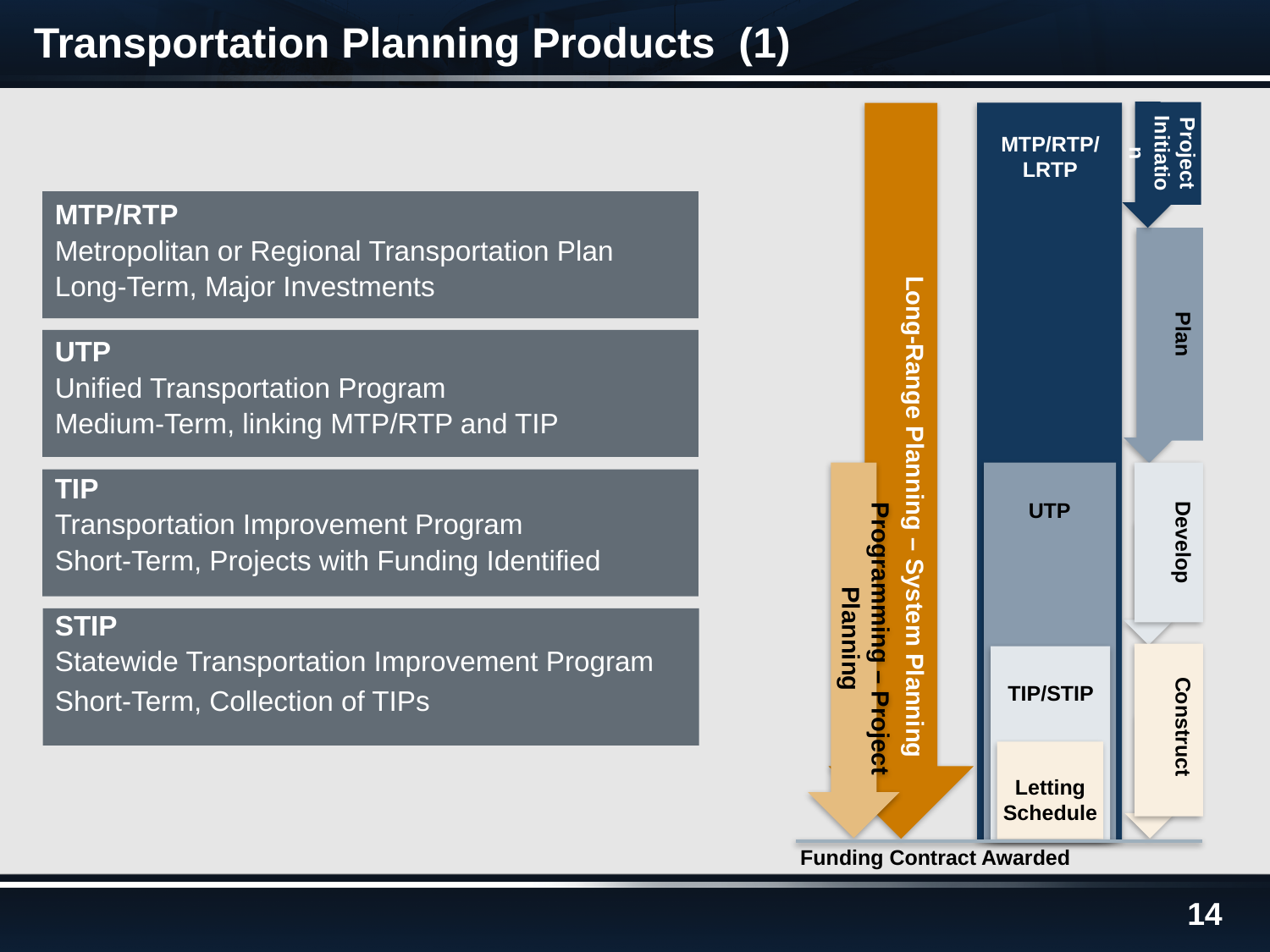

Transportation Planning Products  (1)

Project Initiation
                       Long-Range Planning – System Planning

MTP/RTP/LRTP

Plan
Programming – Project Planning

Develop

UTP

Construct

TIP/STIP

Letting
Schedule
Funding Contract Awarded
MTP/RTP
Metropolitan or Regional Transportation Plan
Long-Term, Major Investments
UTP
Unified Transportation Program
Medium-Term, linking MTP/RTP and TIP
TIP
Transportation Improvement Program
Short-Term, Projects with Funding Identified
STIP
Statewide Transportation Improvement Program
Short-Term, Collection of TIPs